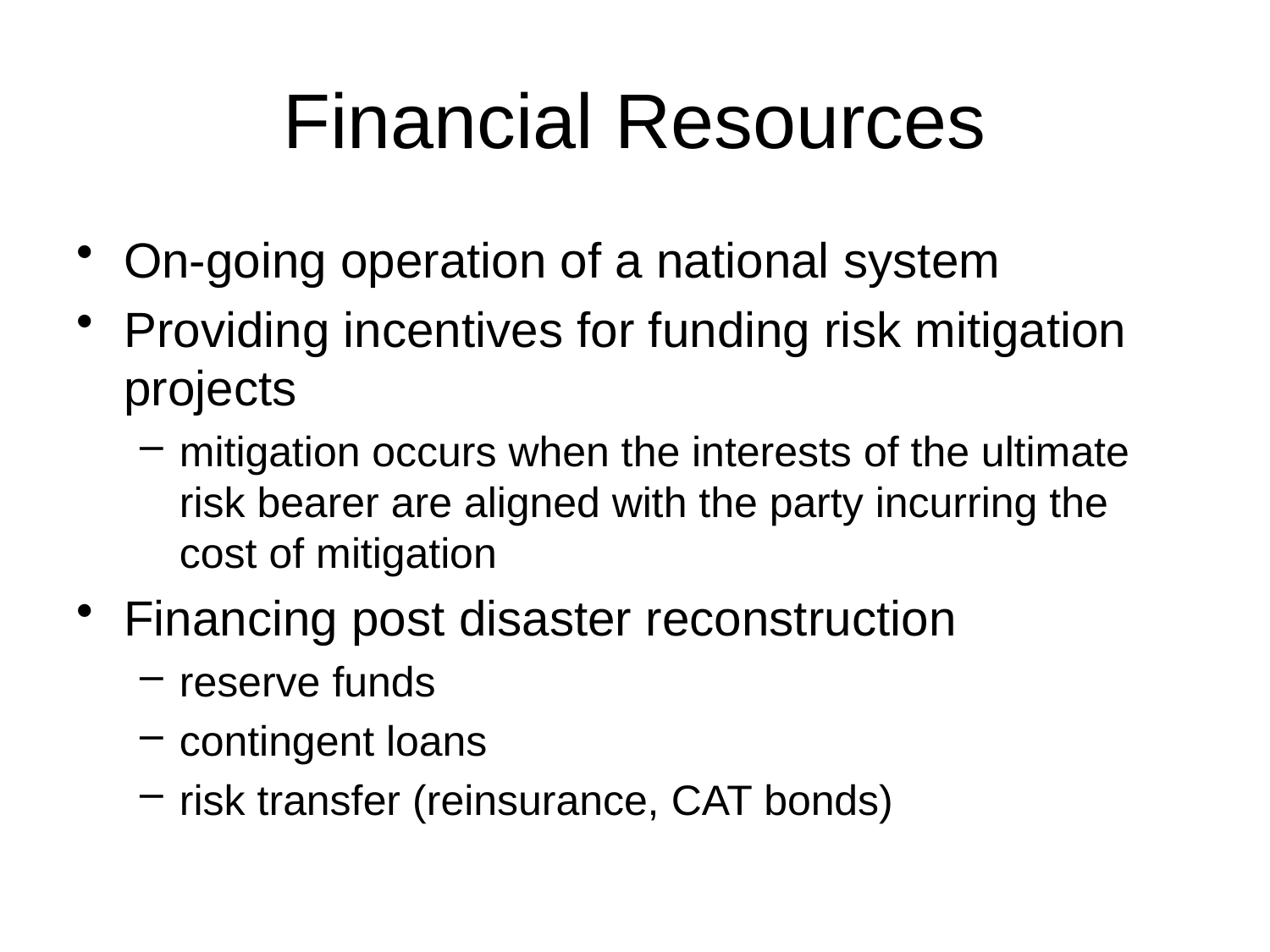

# Financial Resources
On-going operation of a national system
Providing incentives for funding risk mitigation projects
mitigation occurs when the interests of the ultimate risk bearer are aligned with the party incurring the cost of mitigation
Financing post disaster reconstruction
reserve funds
contingent loans
risk transfer (reinsurance, CAT bonds)